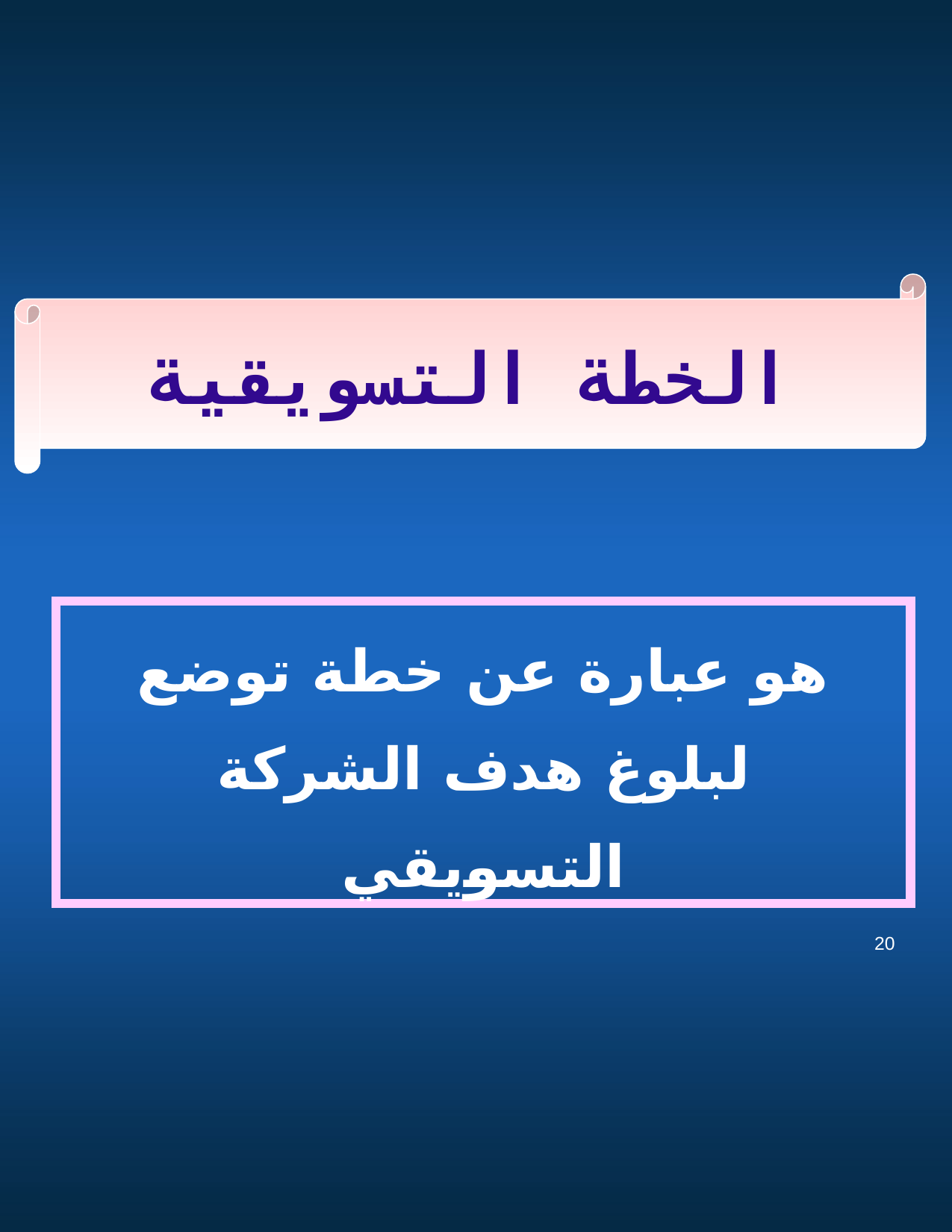

الخطة التسويقية
هو عبارة عن خطة توضع لبلوغ هدف الشركة التسويقي
20